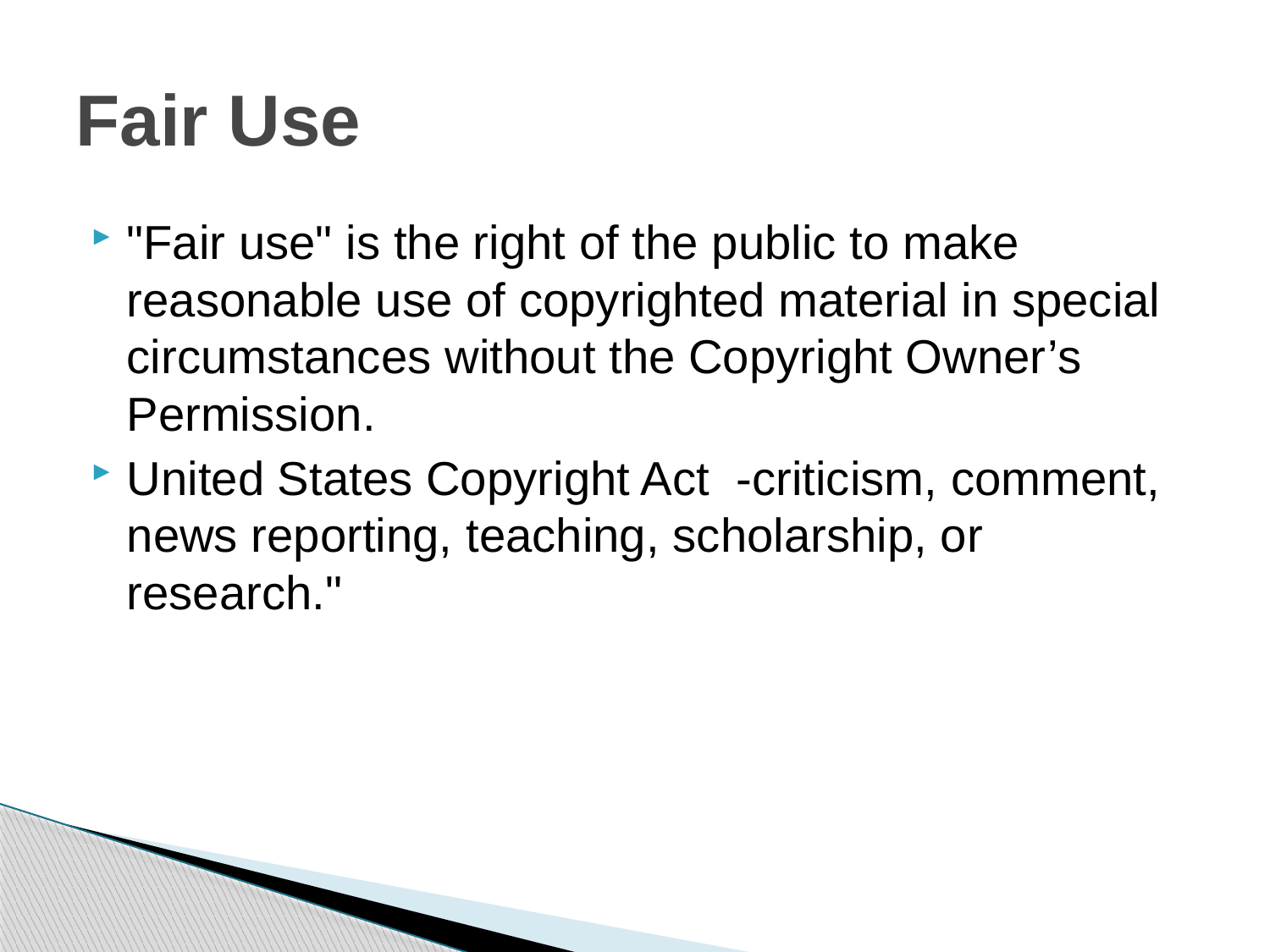

# Fair Use
"Fair use" is the right of the public to make reasonable use of copyrighted material in special circumstances without the Copyright Owner’s Permission.
United States Copyright Act  -criticism, comment, news reporting, teaching, scholarship, or research."